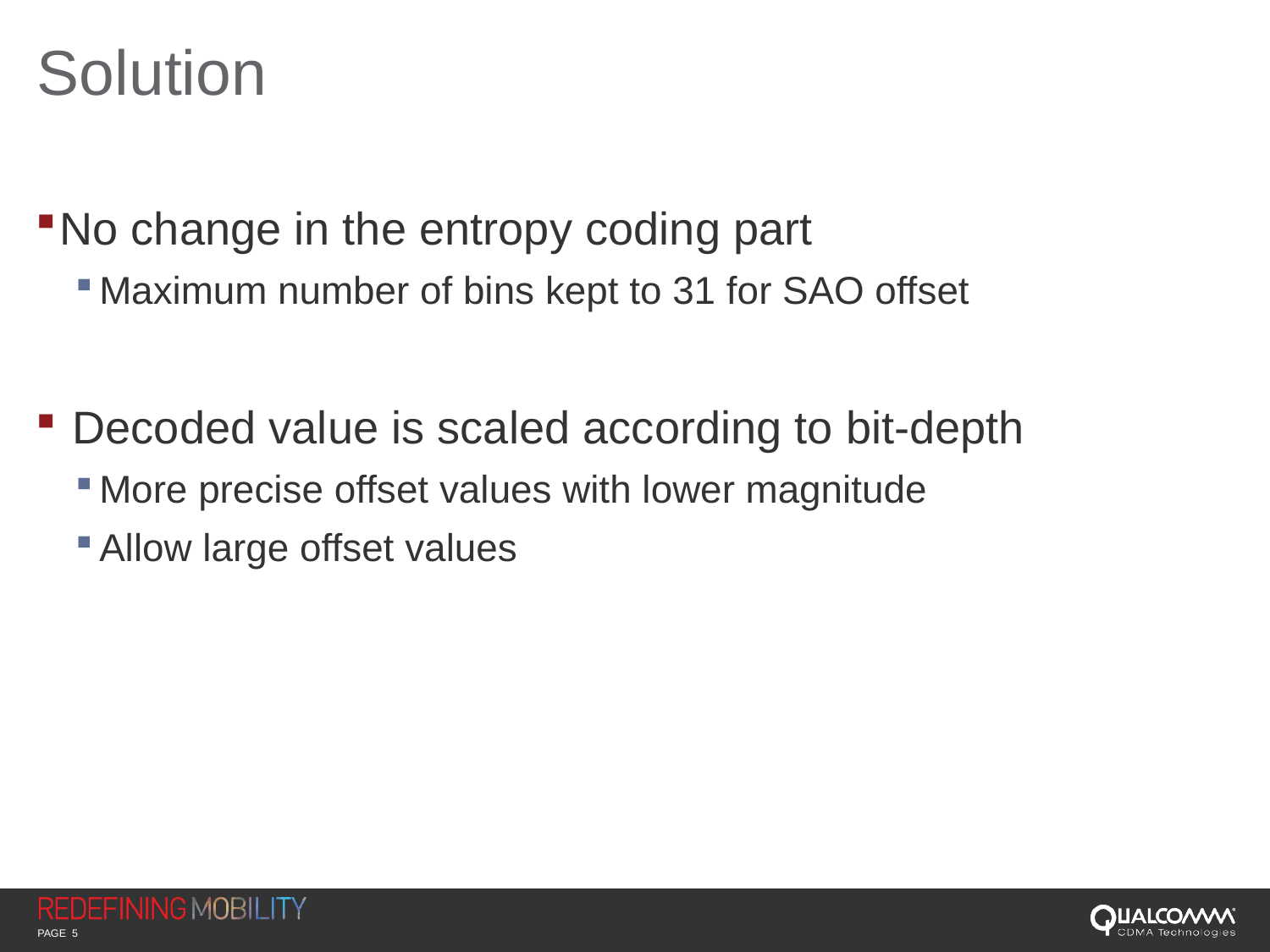

# Solution

No change in the entropy coding part
Maximum number of bins kept to 31 for SAO offset

 Decoded value is scaled according to bit-depth
More precise offset values with lower magnitude
Allow large offset values